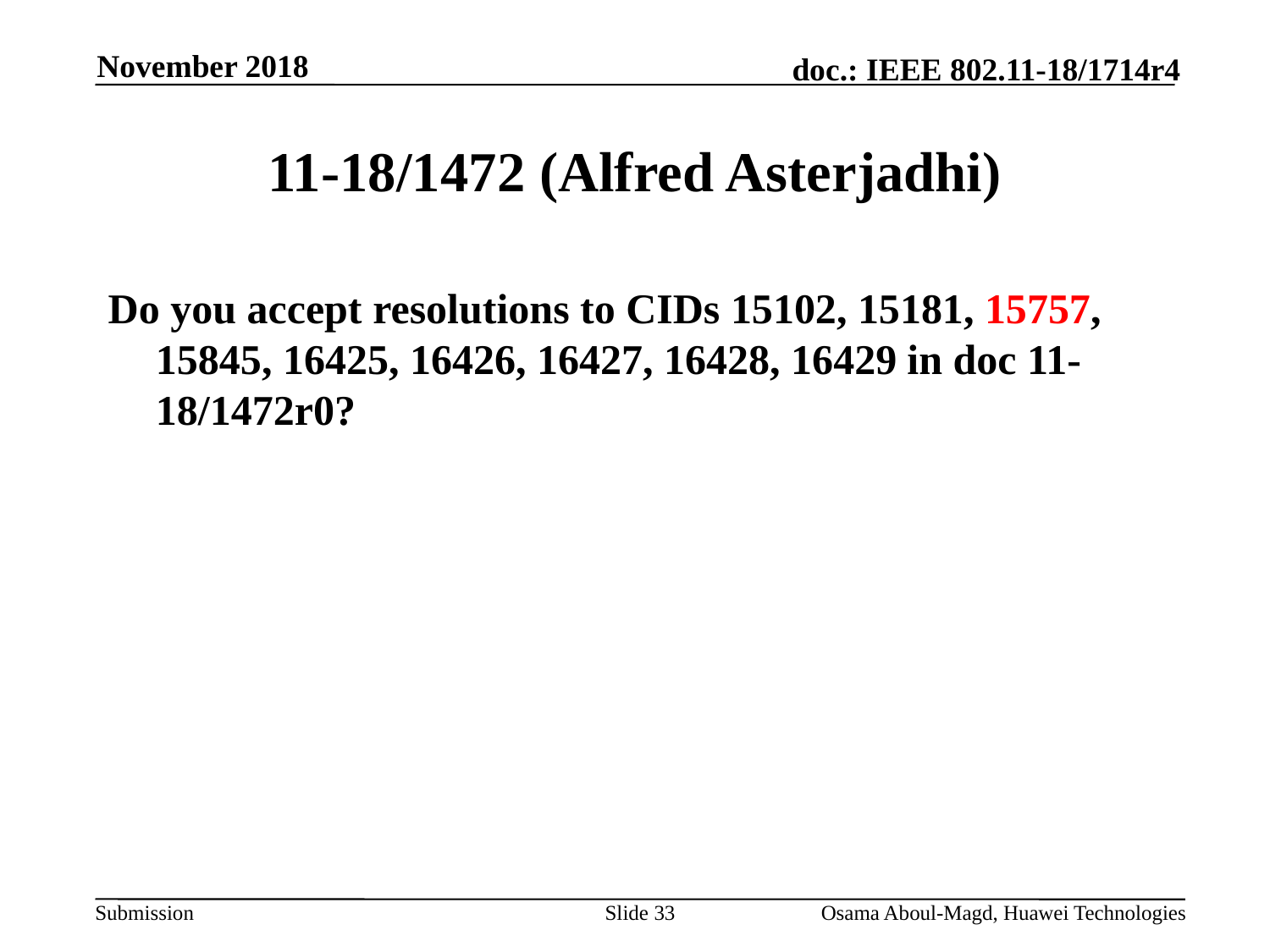

November 2018
# 11-18/1472 (Alfred Asterjadhi)
Do you accept resolutions to CIDs 15102, 15181, 15757, 15845, 16425, 16426, 16427, 16428, 16429 in doc 11-18/1472r0?
Slide 33
Osama Aboul-Magd, Huawei Technologies